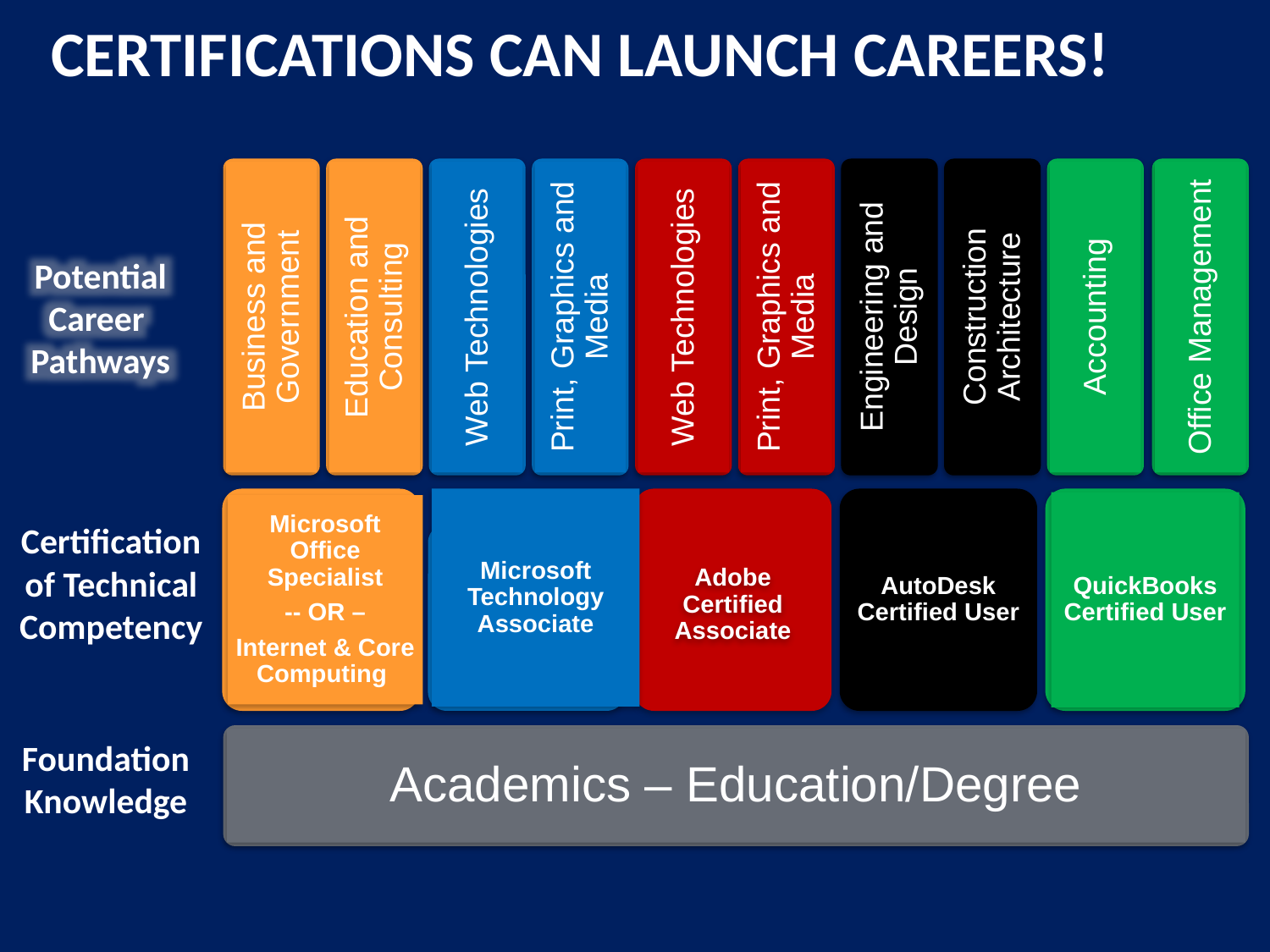

# certifications can launch careers!

Business and Government

Education and Consulting

Microsoft Office Specialist
-- OR –
Internet & Core Computing

Web Technologies

Print, Graphics and Media
Microsoft Technology Associate

Web Technologies

Print, Graphics and Media
Adobe Certified Associate

Engineering and Design

Construction Architecture

AutoDesk Certified User

Accounting

Office Management

QuickBooks Certified User
Potential Career
Pathways
Certification of Technical Competency

Academics – Education/Degree
Foundation Knowledge